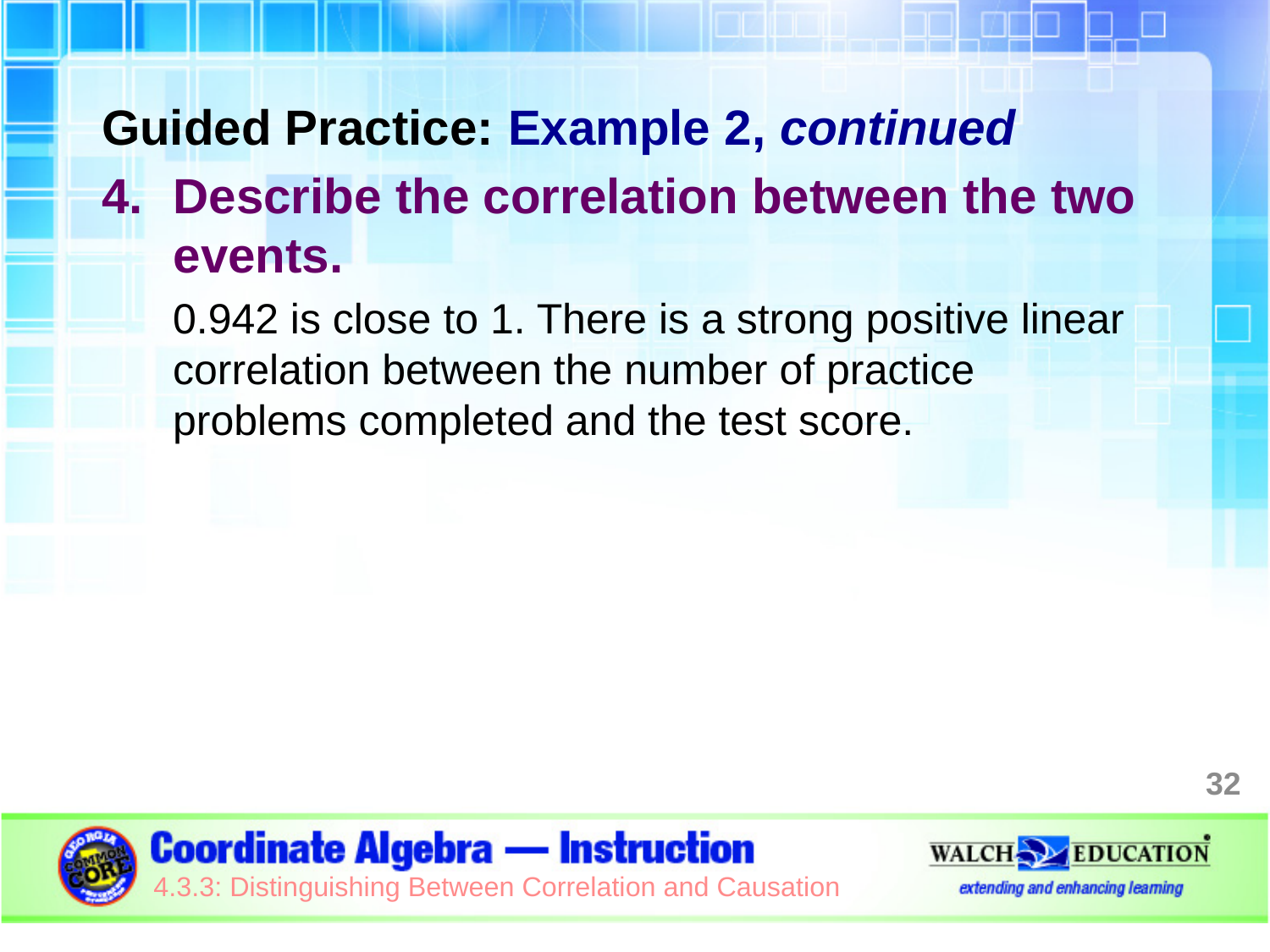

Guided Practice: Example 2, continued
Describe the correlation between the two events.
0.942 is close to 1. There is a strong positive linear correlation between the number of practice problems completed and the test score.

32
4.3.3: Distinguishing Between Correlation and Causation